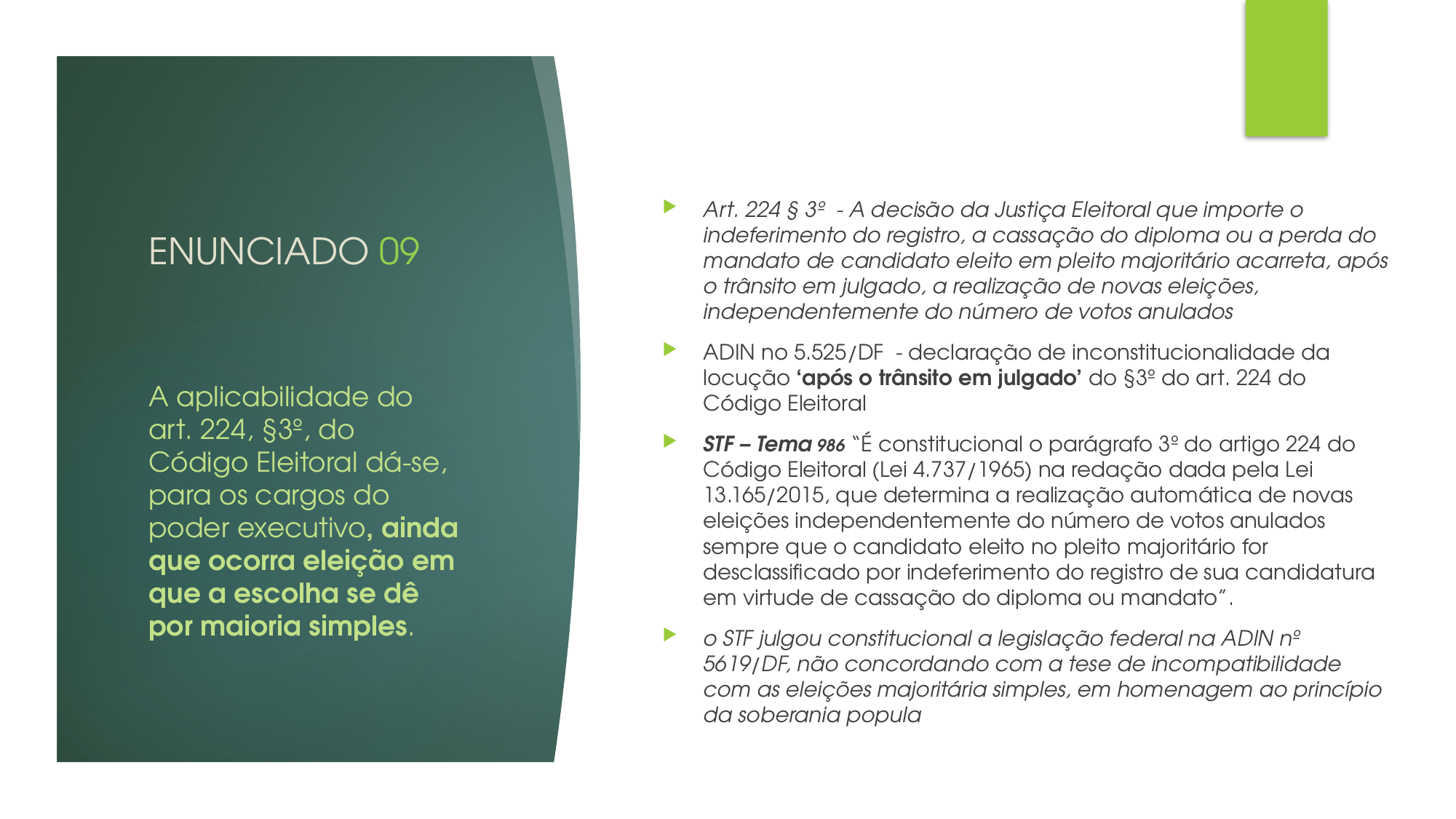

Art. 224 § 3º  - A decisão da Justiça Eleitoral que importe o indeferimento do registro, a cassação do diploma ou a perda do mandato de candidato eleito em pleito majoritário acarreta, após o trânsito em julgado, a realização de novas eleições, independentemente do número de votos anulados
ADIN no 5.525/DF  - declaração de inconstitucionalidade da locução ‘após o trânsito em julgado’ do §3º do art. 224 do Código Eleitoral
STF – Tema 986 “É constitucional o parágrafo 3º do artigo 224 do Código Eleitoral (Lei 4.737/1965) na redação dada pela Lei 13.165/2015, que determina a realização automática de novas eleições independentemente do número de votos anulados sempre que o candidato eleito no pleito majoritário for desclassificado por indeferimento do registro de sua candidatura em virtude de cassação do diploma ou mandato”.
o STF julgou constitucional a legislação federal na ADIN nº 5619/DF, não concordando com a tese de incompatibilidade com as eleições majoritária simples, em homenagem ao princípio da soberania popula

# ENUNCIADO 09
A aplicabilidade do art. 224, §3º, do Código Eleitoral dá-se, para os cargos do poder executivo, ainda que ocorra eleição em que a escolha se dê por maioria simples.